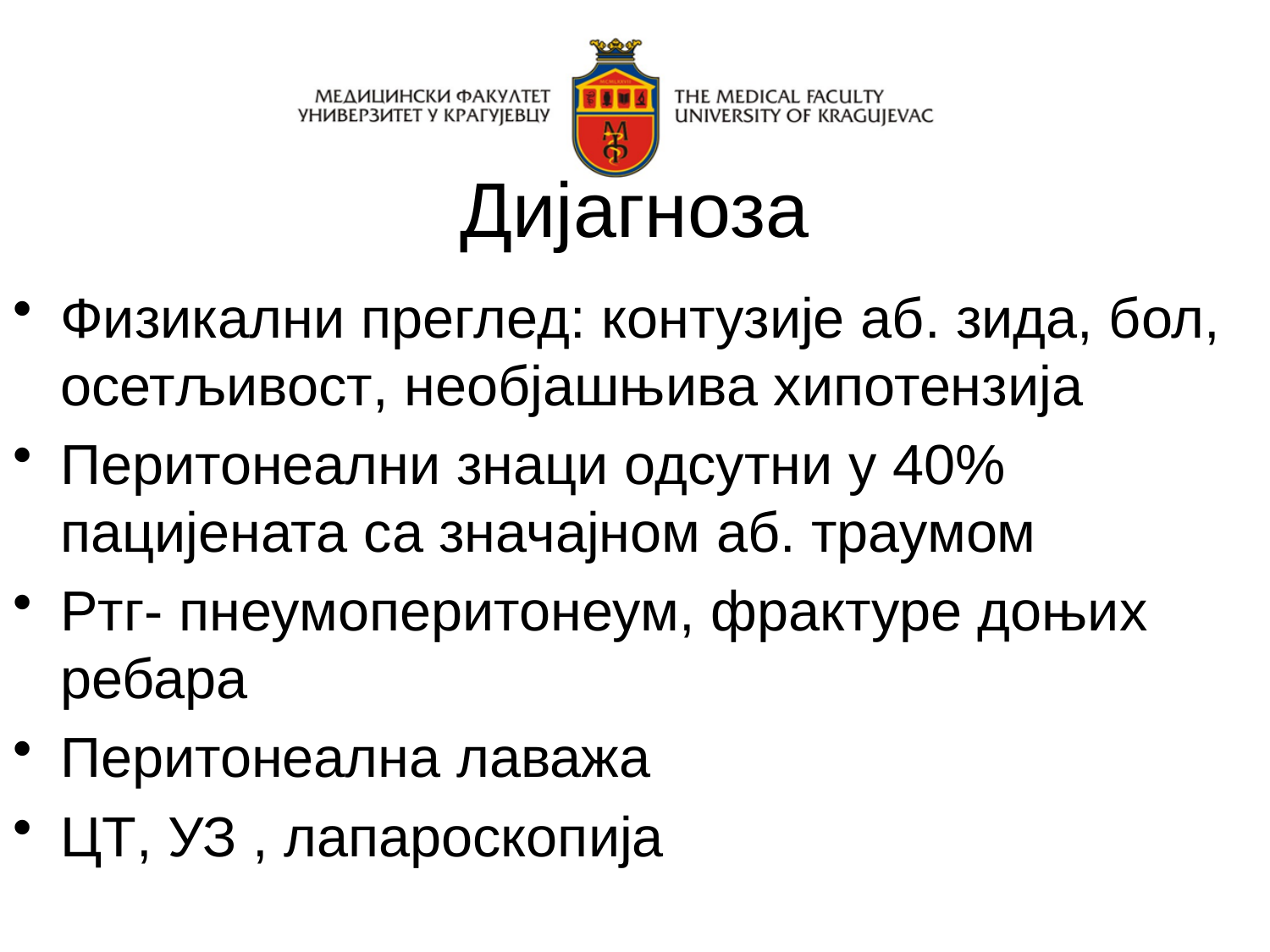

# Дијагноза
Физикални преглед: контузије аб. зида, бол, осетљивост, необјашњива хипотензија
Перитонеални знаци одсутни у 40% пацијената са значајном аб. траумом
Ртг- пнеумоперитонеум, фрактуре доњих ребара
Перитонеална лаважа
ЦТ, УЗ , лапароскопија